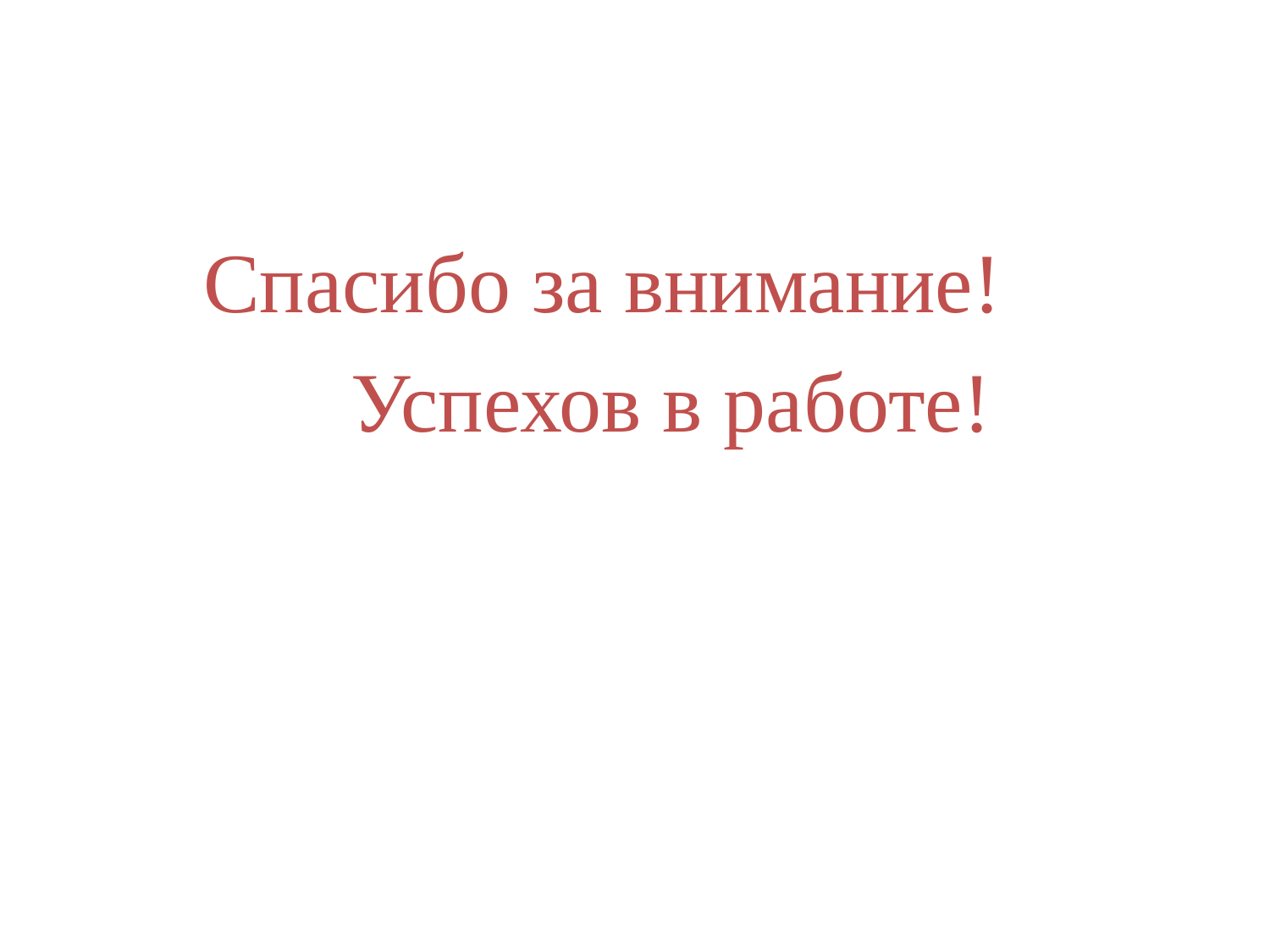

#
      Спасибо за внимание!
             Успехов в работе!